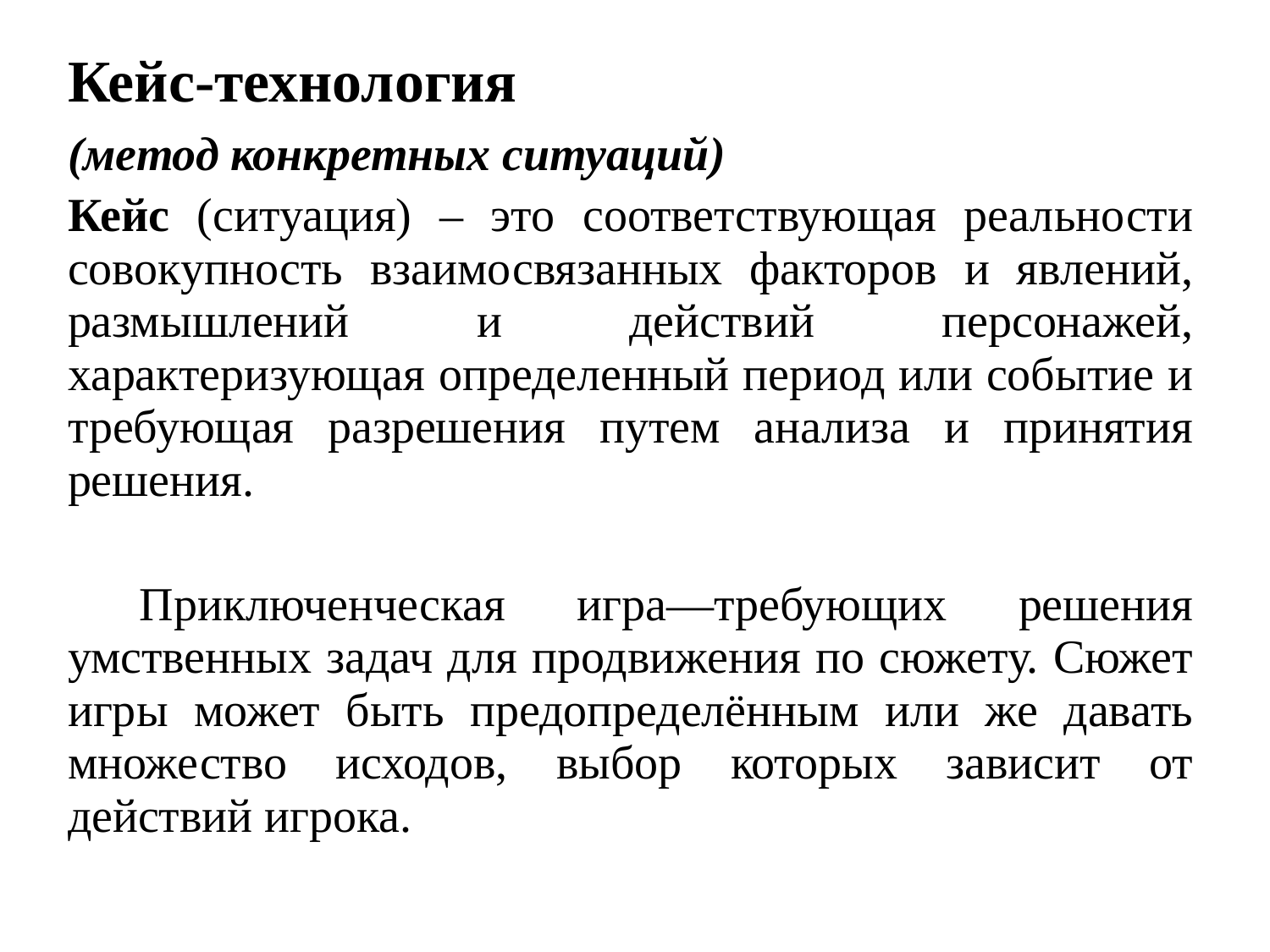

Кейс-технология
(метод конкретных ситуаций)
Кейс (ситуация) – это соответствующая реальности совокупность взаимосвязанных факторов и явлений, размышлений и действий персонажей, характеризующая определенный период или событие и требующая разрешения путем анализа и принятия решения.

 Приключенческая игра—требующих решения умственных задач для продвижения по сюжету. Сюжет игры может быть предопределённым или же давать множество исходов, выбор которых зависит от действий игрока.
#